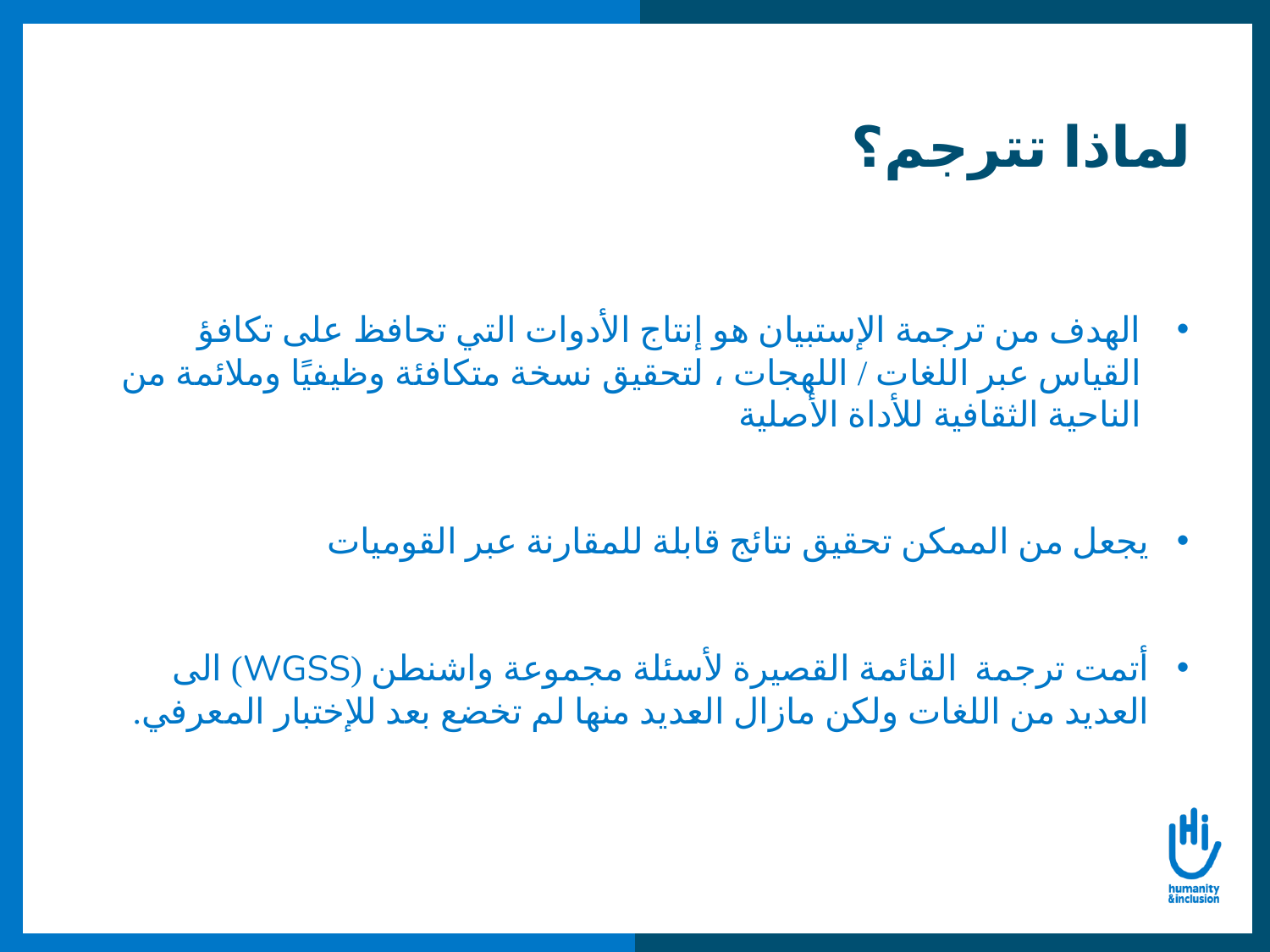

# لماذا تترجم؟
الهدف من ترجمة الإستبيان هو إنتاج الأدوات التي تحافظ على تكافؤ القياس عبر اللغات / اللهجات ، لتحقيق نسخة متكافئة وظيفيًا وملائمة من الناحية الثقافية للأداة الأصلية

يجعل من الممكن تحقيق نتائج قابلة للمقارنة عبر القوميات

أتمت ترجمة  القائمة القصيرة لأسئلة مجموعة واشنطن (WGSS) الى العديد من اللغات ولكن مازال العديد منها لم تخضع بعد للإختبار المعرفي.